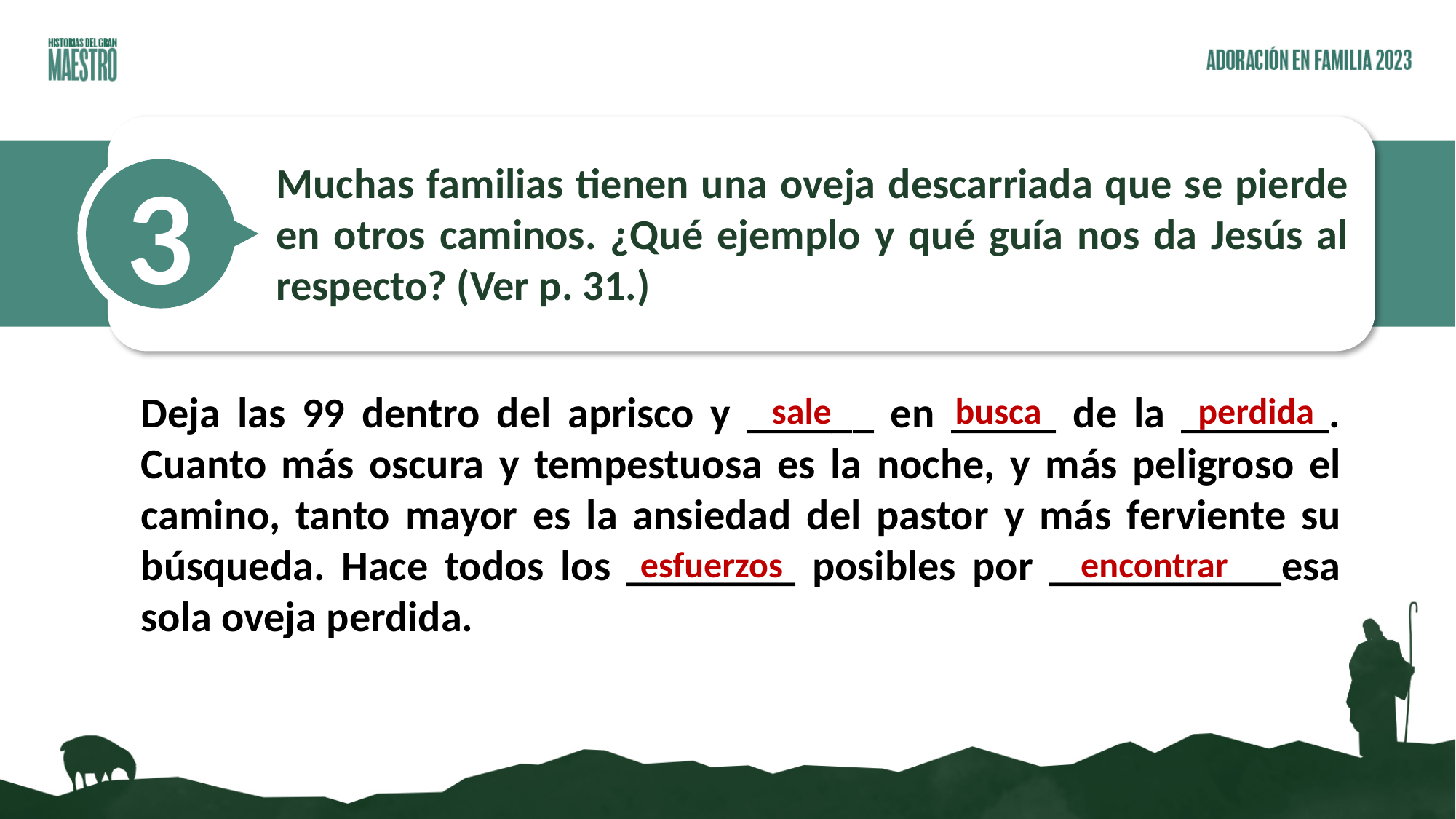

3
Muchas familias tienen una oveja descarriada que se pierde en otros caminos. ¿Qué ejemplo y qué guía nos da Jesús al respecto? (Ver p. 31.)
Deja las 99 dentro del aprisco y ______ en _____ de la _______. Cuanto más oscura y tempestuosa es la noche, y más peligroso el camino, tanto mayor es la ansiedad del pastor y más ferviente su búsqueda. Hace todos los ________ posibles por ___________esa sola oveja perdida.
busca
perdida
sale
esfuerzos
encontrar